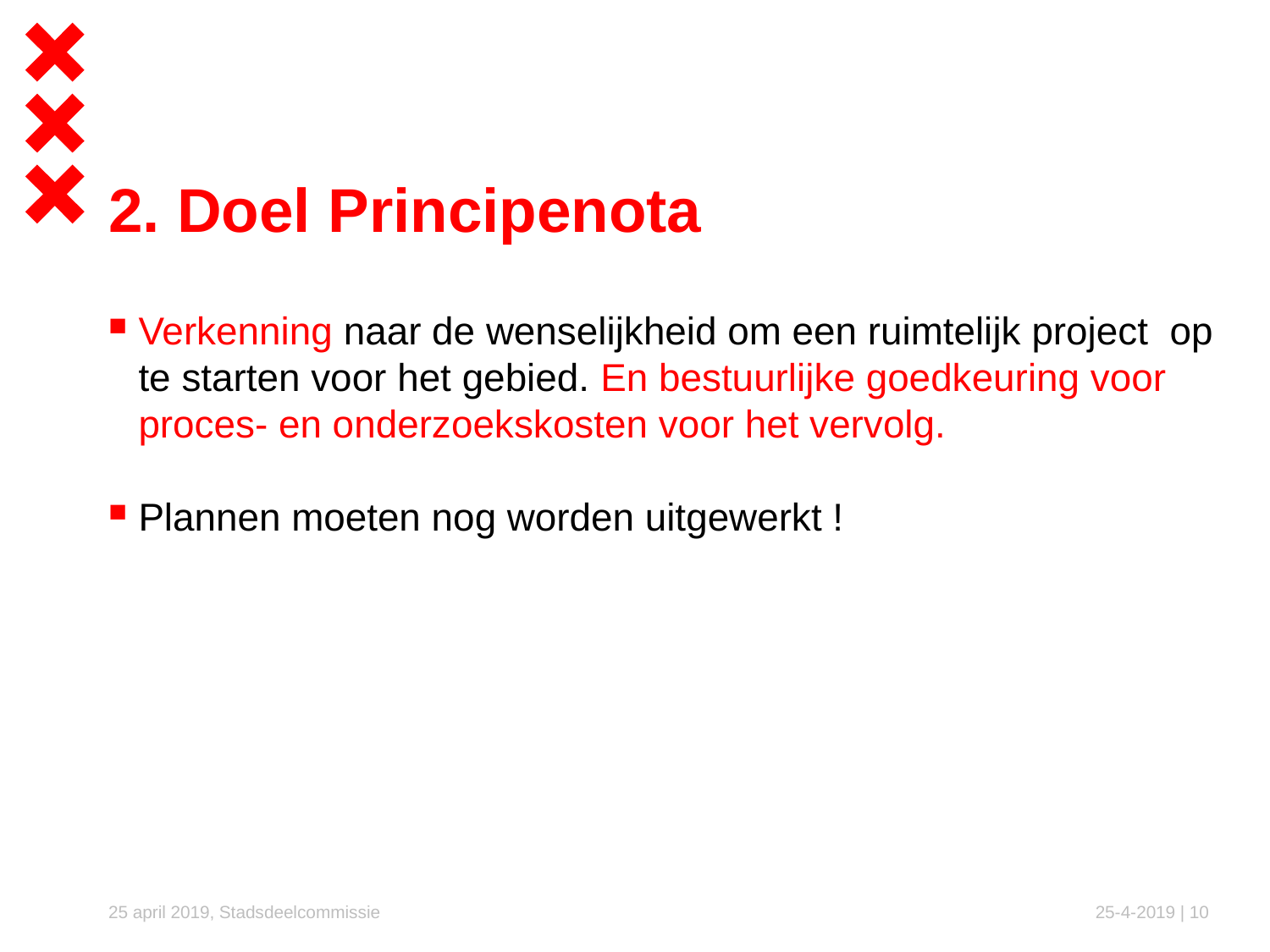

# 2. Doel Principenota
Verkenning naar de wenselijkheid om een ruimtelijk project  op te starten voor het gebied. En bestuurlijke goedkeuring voor proces- en onderzoekskosten voor het vervolg.

Plannen moeten nog worden uitgewerkt !

25 april 2019, Stadsdeelcommissie
25-4-2019
| 10